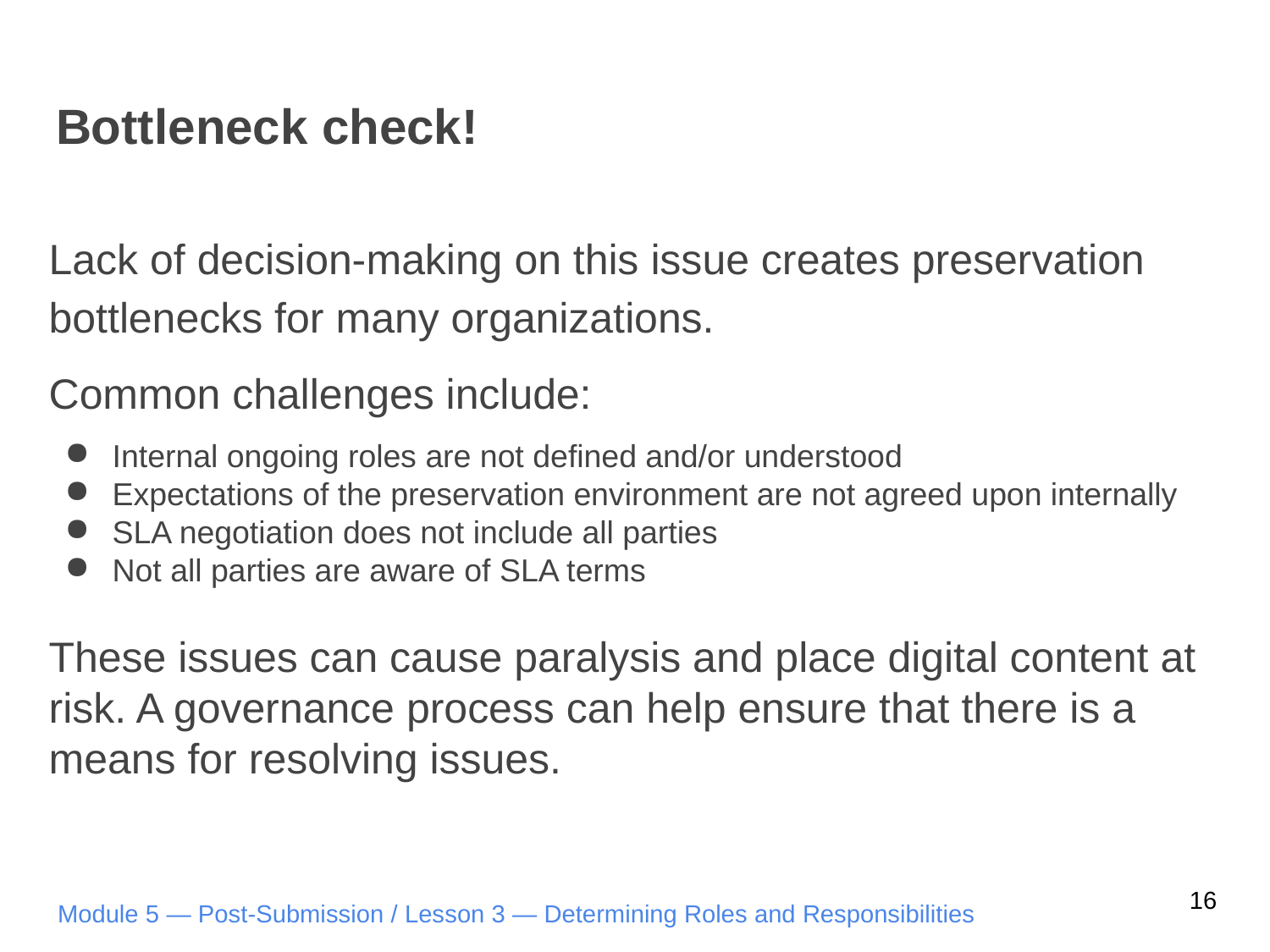

# Bottleneck check!

Lack of decision-making on this issue creates preservation bottlenecks for many organizations.
Common challenges include:
Internal ongoing roles are not defined and/or understood
Expectations of the preservation environment are not agreed upon internally
SLA negotiation does not include all parties
Not all parties are aware of SLA terms

These issues can cause paralysis and place digital content at risk. A governance process can help ensure that there is a means for resolving issues.

16
Module 5 — Post-Submission / Lesson 3 — Determining Roles and Responsibilities